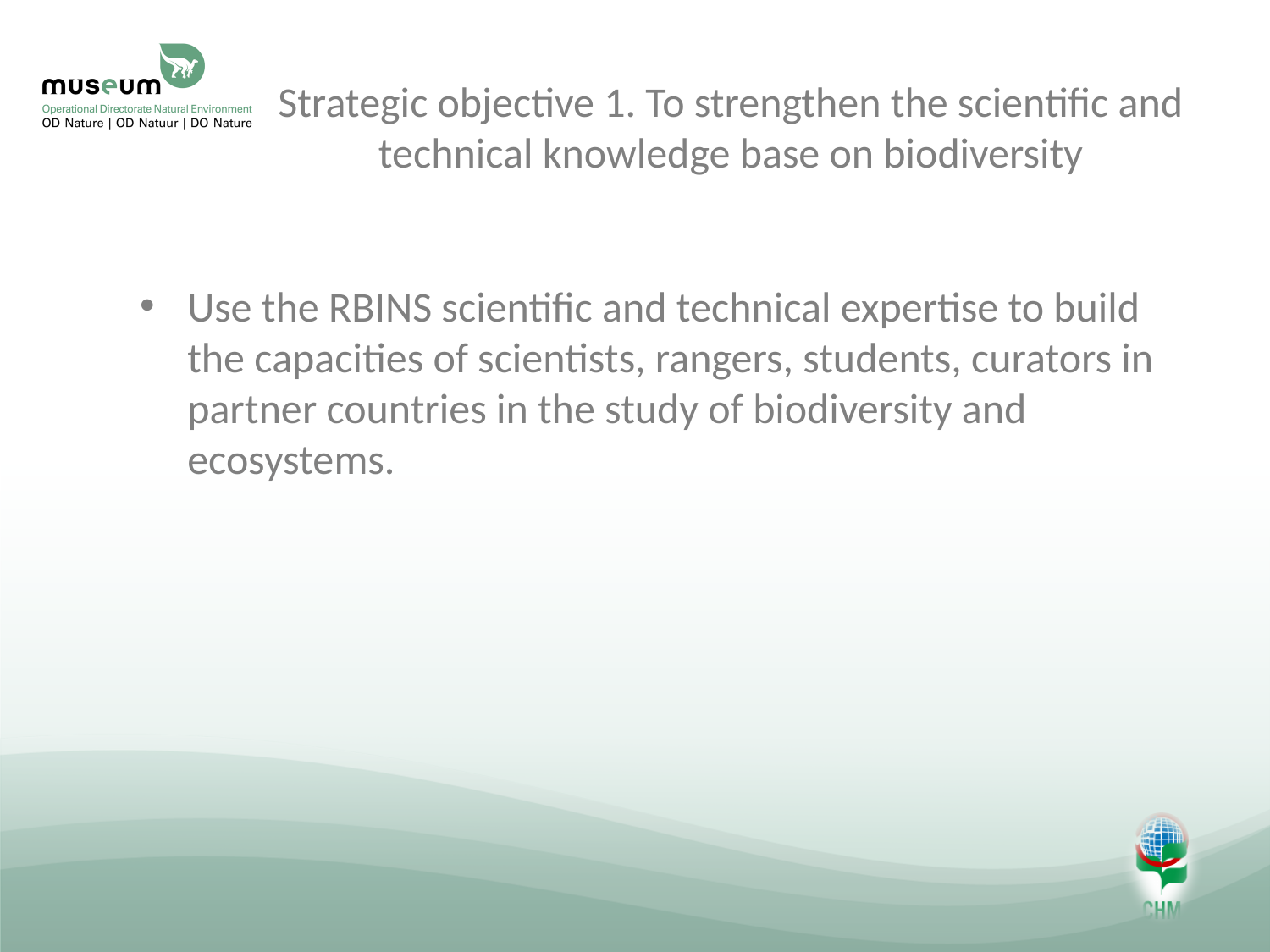

# Strategic objective 1. To strengthen the scientific and technical knowledge base on biodiversity

Use the RBINS scientific and technical expertise to build the capacities of scientists, rangers, students, curators in partner countries in the study of biodiversity and ecosystems.